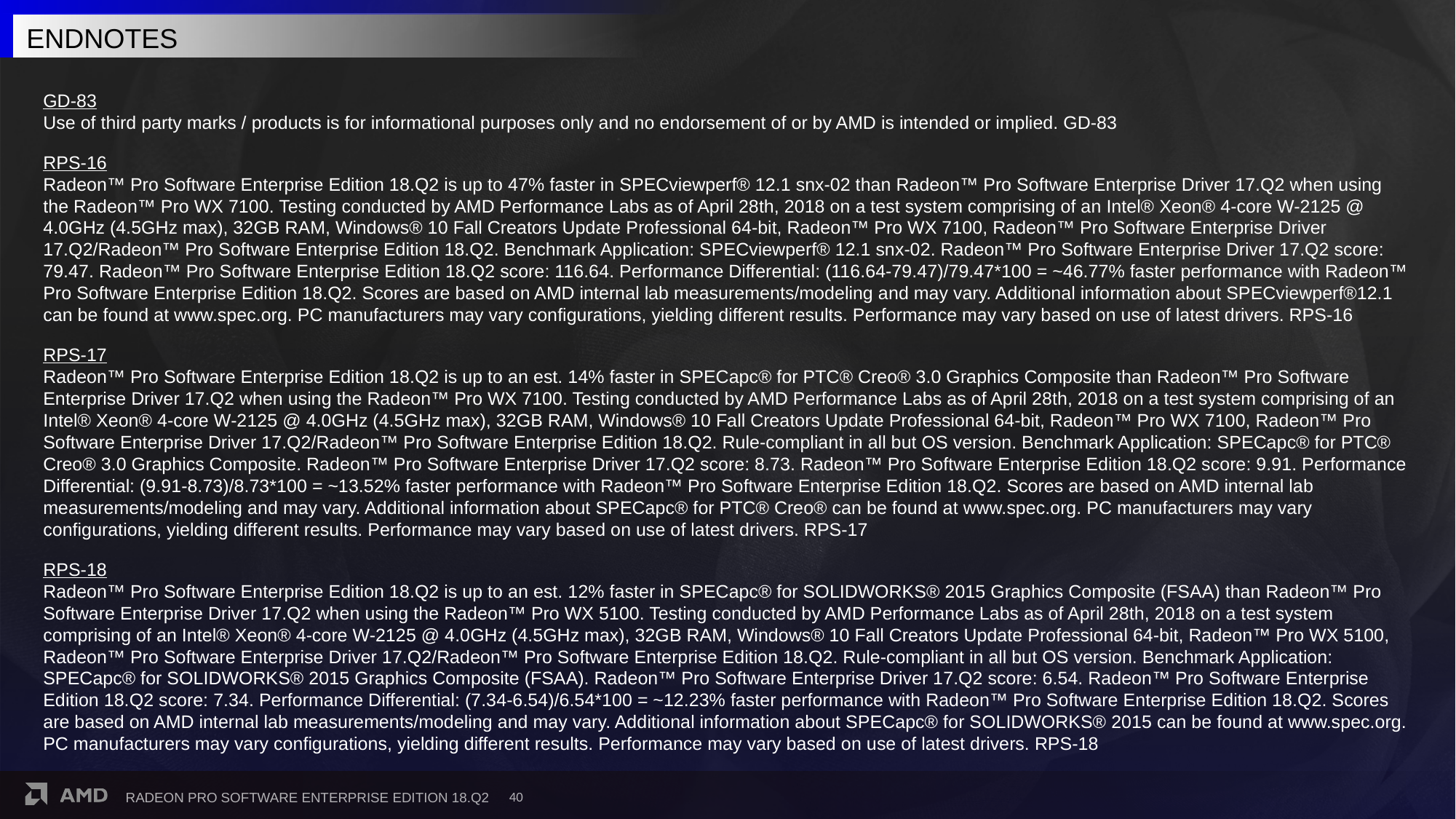

ENDNOTES
GD-83
Use of third party marks / products is for informational purposes only and no endorsement of or by AMD is intended or implied. GD-83
RPS-16
Radeon™ Pro Software Enterprise Edition 18.Q2 is up to 47% faster in SPECviewperf® 12.1 snx-02 than Radeon™ Pro Software Enterprise Driver 17.Q2 when using the Radeon™ Pro WX 7100. Testing conducted by AMD Performance Labs as of April 28th, 2018 on a test system comprising of an Intel® Xeon® 4-core W-2125 @ 4.0GHz (4.5GHz max), 32GB RAM, Windows® 10 Fall Creators Update Professional 64-bit, Radeon™ Pro WX 7100, Radeon™ Pro Software Enterprise Driver 17.Q2/Radeon™ Pro Software Enterprise Edition 18.Q2. Benchmark Application: SPECviewperf® 12.1 snx-02. Radeon™ Pro Software Enterprise Driver 17.Q2 score: 79.47. Radeon™ Pro Software Enterprise Edition 18.Q2 score: 116.64. Performance Differential: (116.64-79.47)/79.47*100 = ~46.77% faster performance with Radeon™ Pro Software Enterprise Edition 18.Q2. Scores are based on AMD internal lab measurements/modeling and may vary. Additional information about SPECviewperf®12.1 can be found at www.spec.org. PC manufacturers may vary configurations, yielding different results. Performance may vary based on use of latest drivers. RPS-16
RPS-17
Radeon™ Pro Software Enterprise Edition 18.Q2 is up to an est. 14% faster in SPECapc® for PTC® Creo® 3.0 Graphics Composite than Radeon™ Pro Software Enterprise Driver 17.Q2 when using the Radeon™ Pro WX 7100. Testing conducted by AMD Performance Labs as of April 28th, 2018 on a test system comprising of an Intel® Xeon® 4-core W-2125 @ 4.0GHz (4.5GHz max), 32GB RAM, Windows® 10 Fall Creators Update Professional 64-bit, Radeon™ Pro WX 7100, Radeon™ Pro Software Enterprise Driver 17.Q2/Radeon™ Pro Software Enterprise Edition 18.Q2. Rule-compliant in all but OS version. Benchmark Application: SPECapc® for PTC® Creo® 3.0 Graphics Composite. Radeon™ Pro Software Enterprise Driver 17.Q2 score: 8.73. Radeon™ Pro Software Enterprise Edition 18.Q2 score: 9.91. Performance Differential: (9.91-8.73)/8.73*100 = ~13.52% faster performance with Radeon™ Pro Software Enterprise Edition 18.Q2. Scores are based on AMD internal lab measurements/modeling and may vary. Additional information about SPECapc® for PTC® Creo® can be found at www.spec.org. PC manufacturers may vary configurations, yielding different results. Performance may vary based on use of latest drivers. RPS-17
RPS-18
Radeon™ Pro Software Enterprise Edition 18.Q2 is up to an est. 12% faster in SPECapc® for SOLIDWORKS® 2015 Graphics Composite (FSAA) than Radeon™ Pro Software Enterprise Driver 17.Q2 when using the Radeon™ Pro WX 5100. Testing conducted by AMD Performance Labs as of April 28th, 2018 on a test system comprising of an Intel® Xeon® 4-core W-2125 @ 4.0GHz (4.5GHz max), 32GB RAM, Windows® 10 Fall Creators Update Professional 64-bit, Radeon™ Pro WX 5100, Radeon™ Pro Software Enterprise Driver 17.Q2/Radeon™ Pro Software Enterprise Edition 18.Q2. Rule-compliant in all but OS version. Benchmark Application: SPECapc® for SOLIDWORKS® 2015 Graphics Composite (FSAA). Radeon™ Pro Software Enterprise Driver 17.Q2 score: 6.54. Radeon™ Pro Software Enterprise Edition 18.Q2 score: 7.34. Performance Differential: (7.34-6.54)/6.54*100 = ~12.23% faster performance with Radeon™ Pro Software Enterprise Edition 18.Q2. Scores are based on AMD internal lab measurements/modeling and may vary. Additional information about SPECapc® for SOLIDWORKS® 2015 can be found at www.spec.org. PC manufacturers may vary configurations, yielding different results. Performance may vary based on use of latest drivers. RPS-18